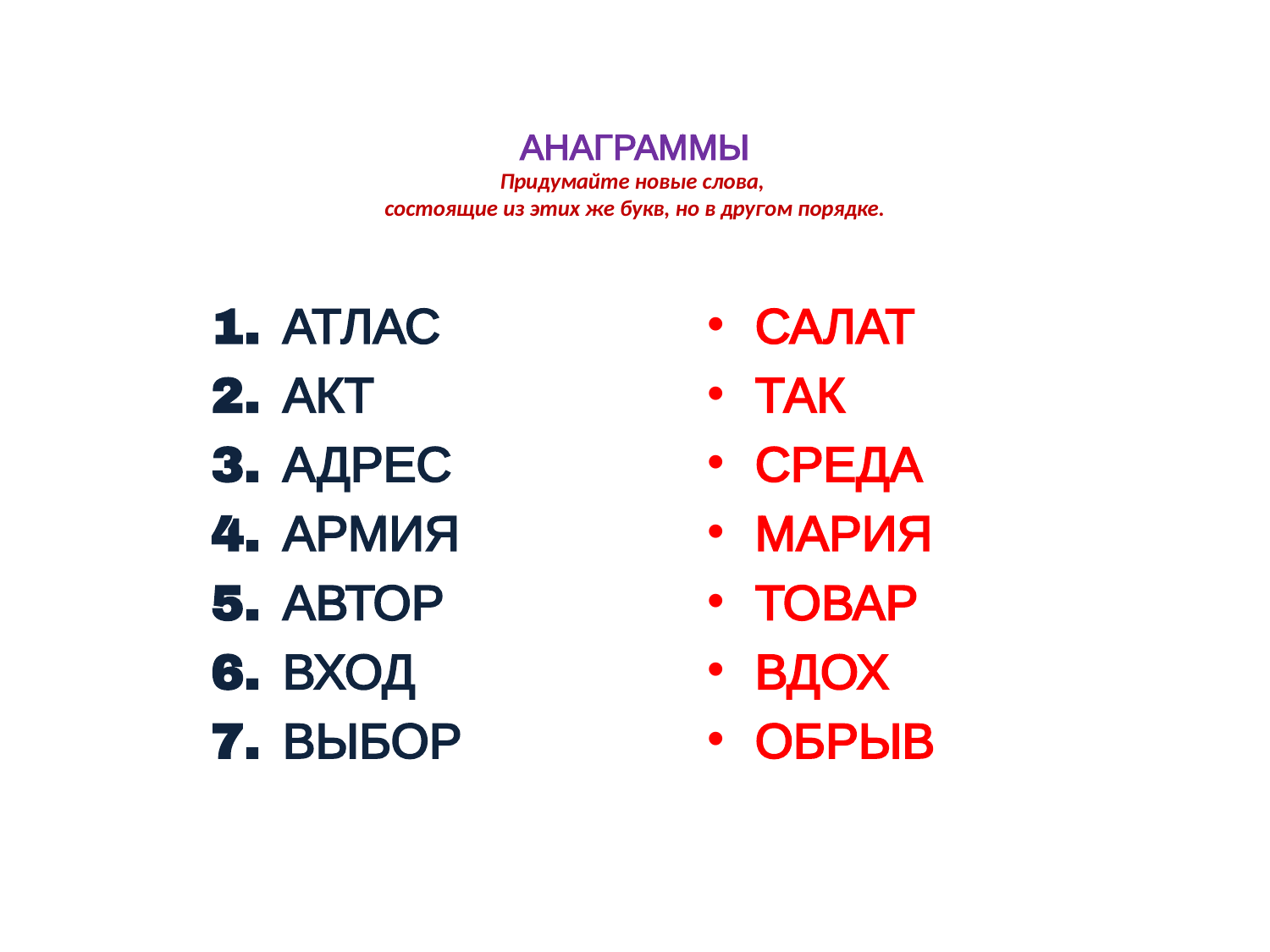

# АНАГРАММЫ Придумайте новые слова, состоящие из этих же букв, но в другом порядке.
АТЛАС
АКТ
АДРЕС
АРМИЯ
АВТОР
ВХОД
ВЫБОР
САЛАТ
ТАК
СРЕДА
МАРИЯ
ТОВАР
ВДОХ
ОБРЫВ